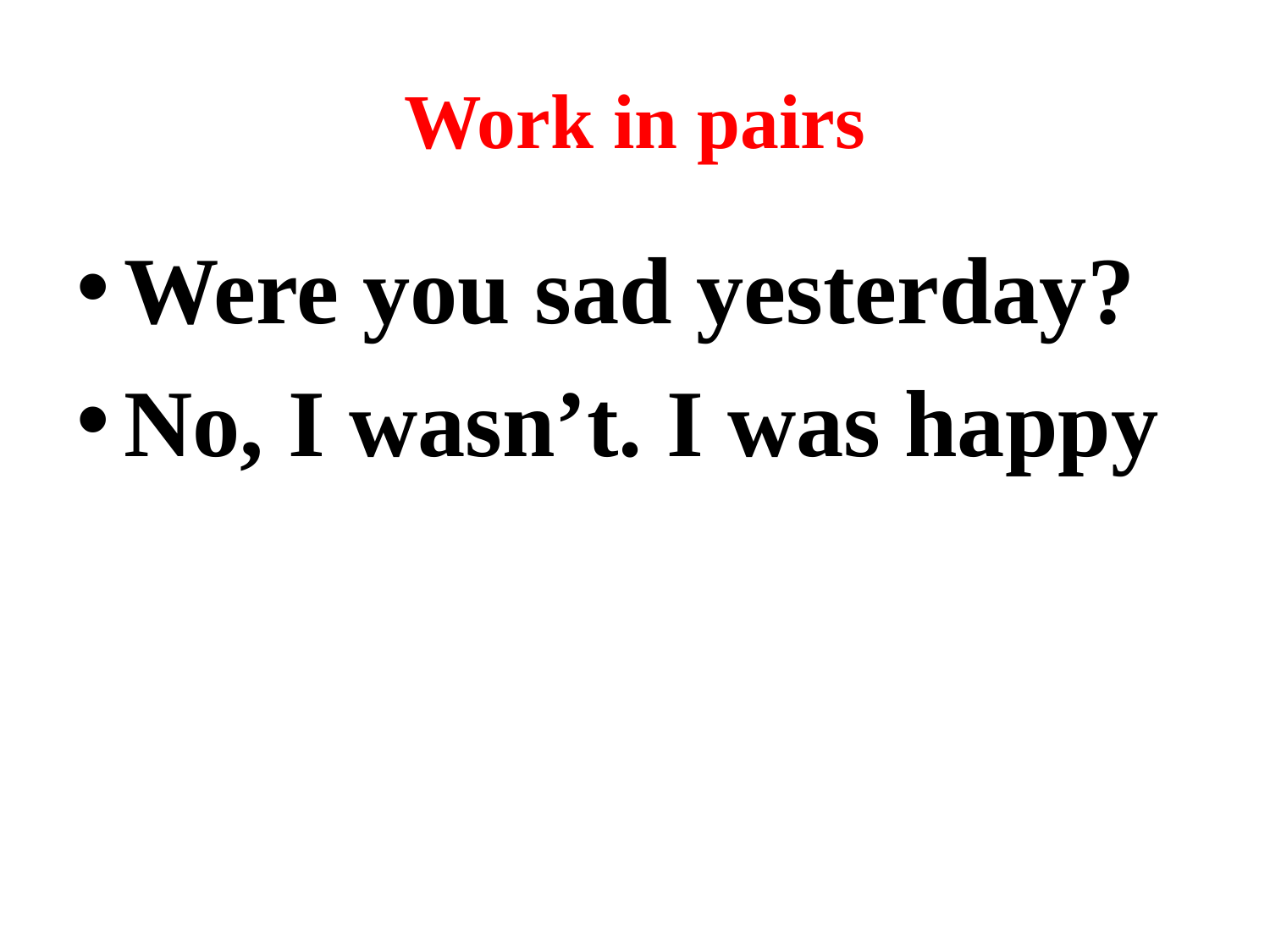

# Work in pairs
Were you sad yesterday?
No, I wasn’t. I was happy